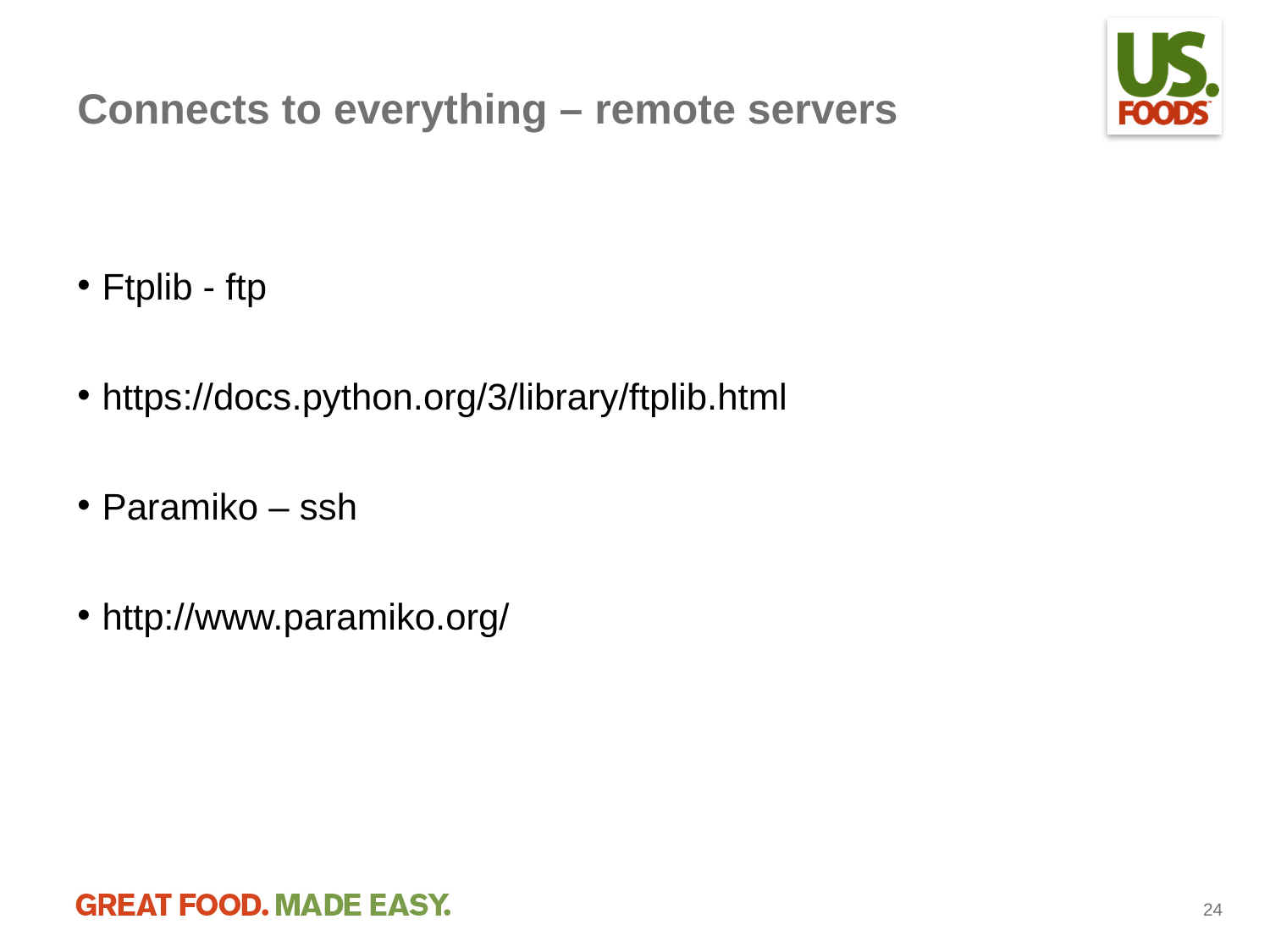

# Connects to everything – remote servers
Ftplib - ftp

https://docs.python.org/3/library/ftplib.html

Paramiko – ssh

http://www.paramiko.org/